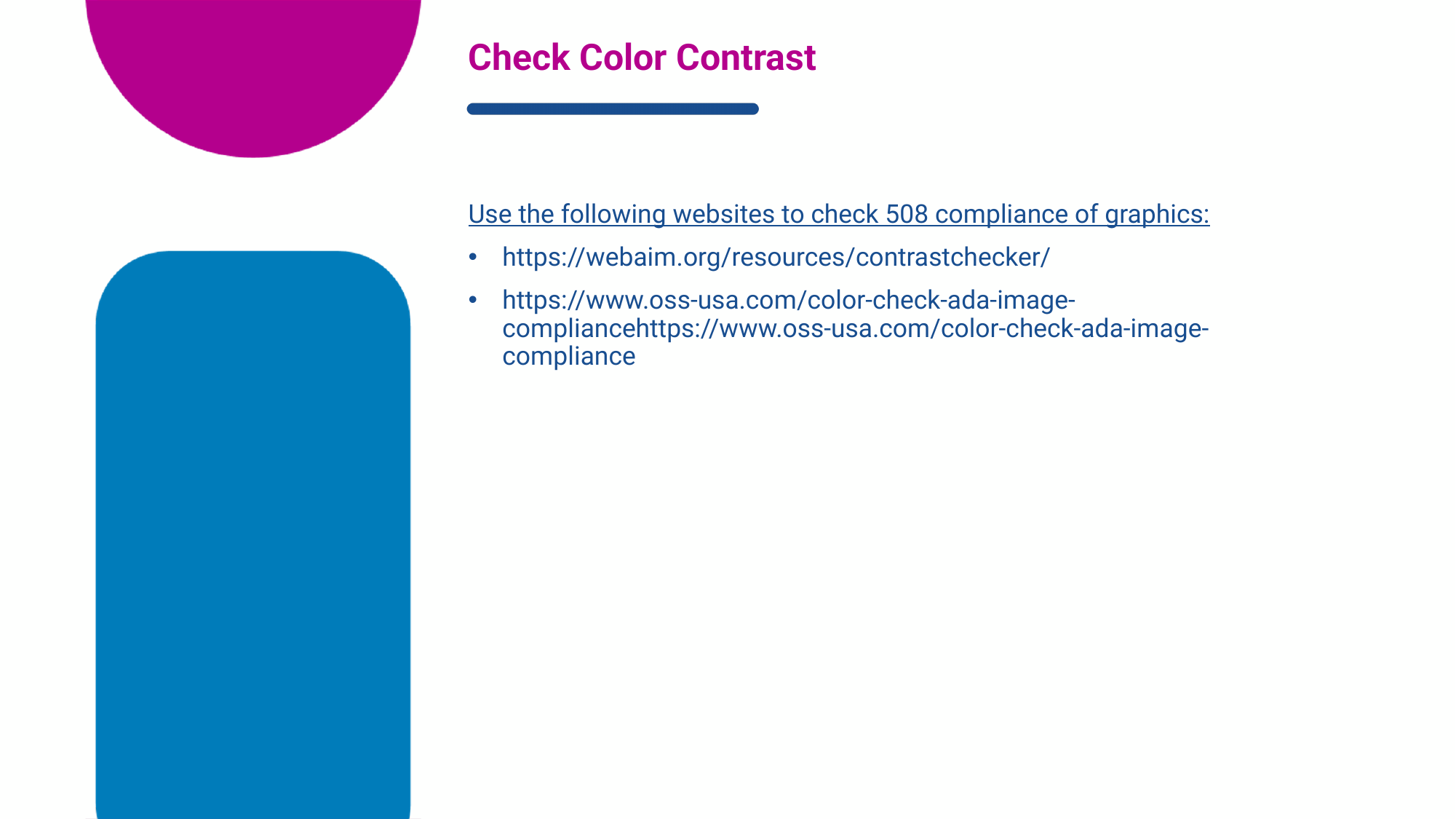

# Check Color Contrast
Use the following websites to check 508 compliance of graphics:
https://webaim.org/resources/contrastchecker/
https://www.oss-usa.com/color-check-ada-image-compliancehttps://www.oss-usa.com/color-check-ada-image-compliance